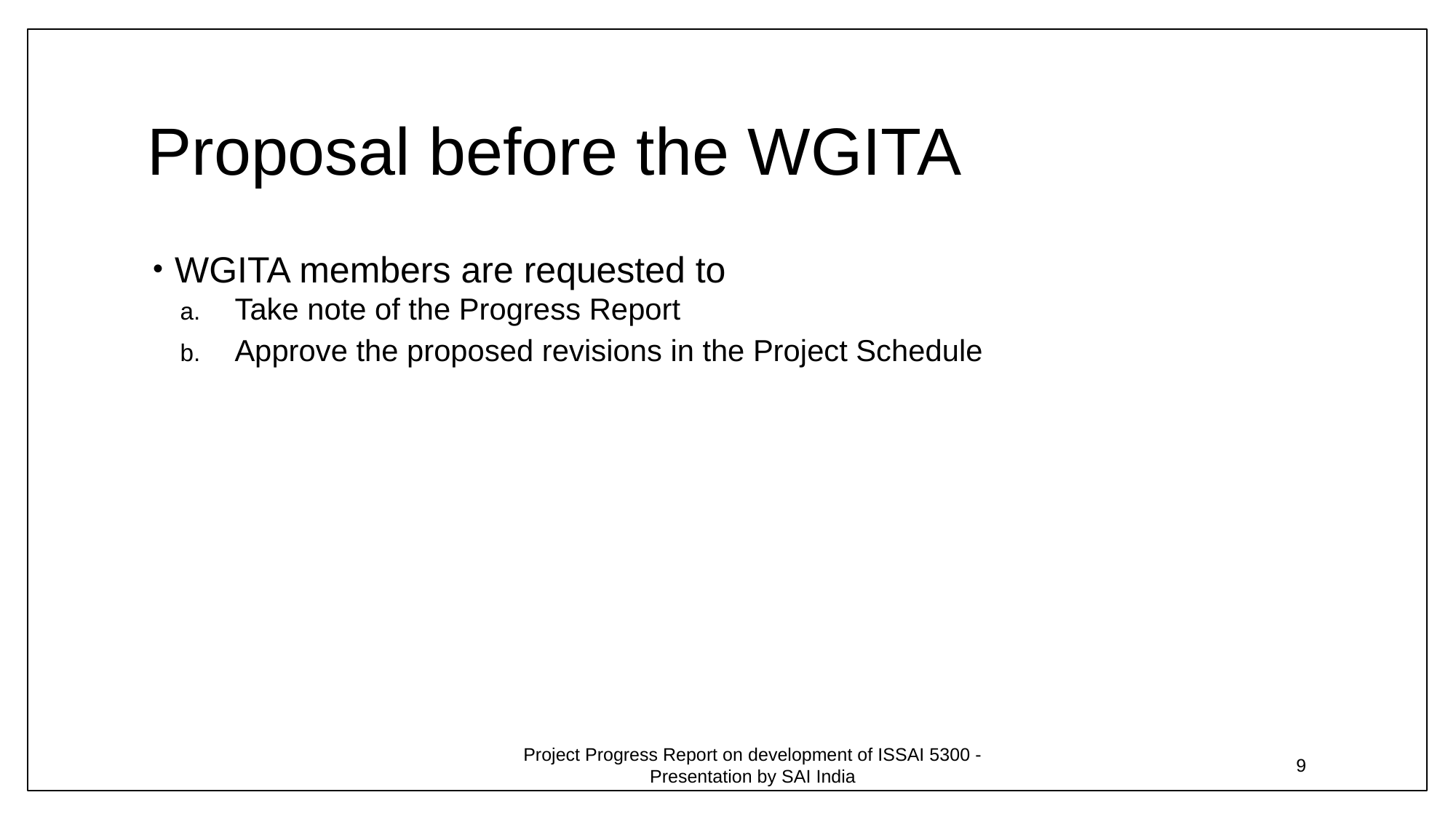

# Proposal before the WGITA
WGITA members are requested to
Take note of the Progress Report
Approve the proposed revisions in the Project Schedule

Project Progress Report on development of ISSAI 5300 - Presentation by SAI India
9